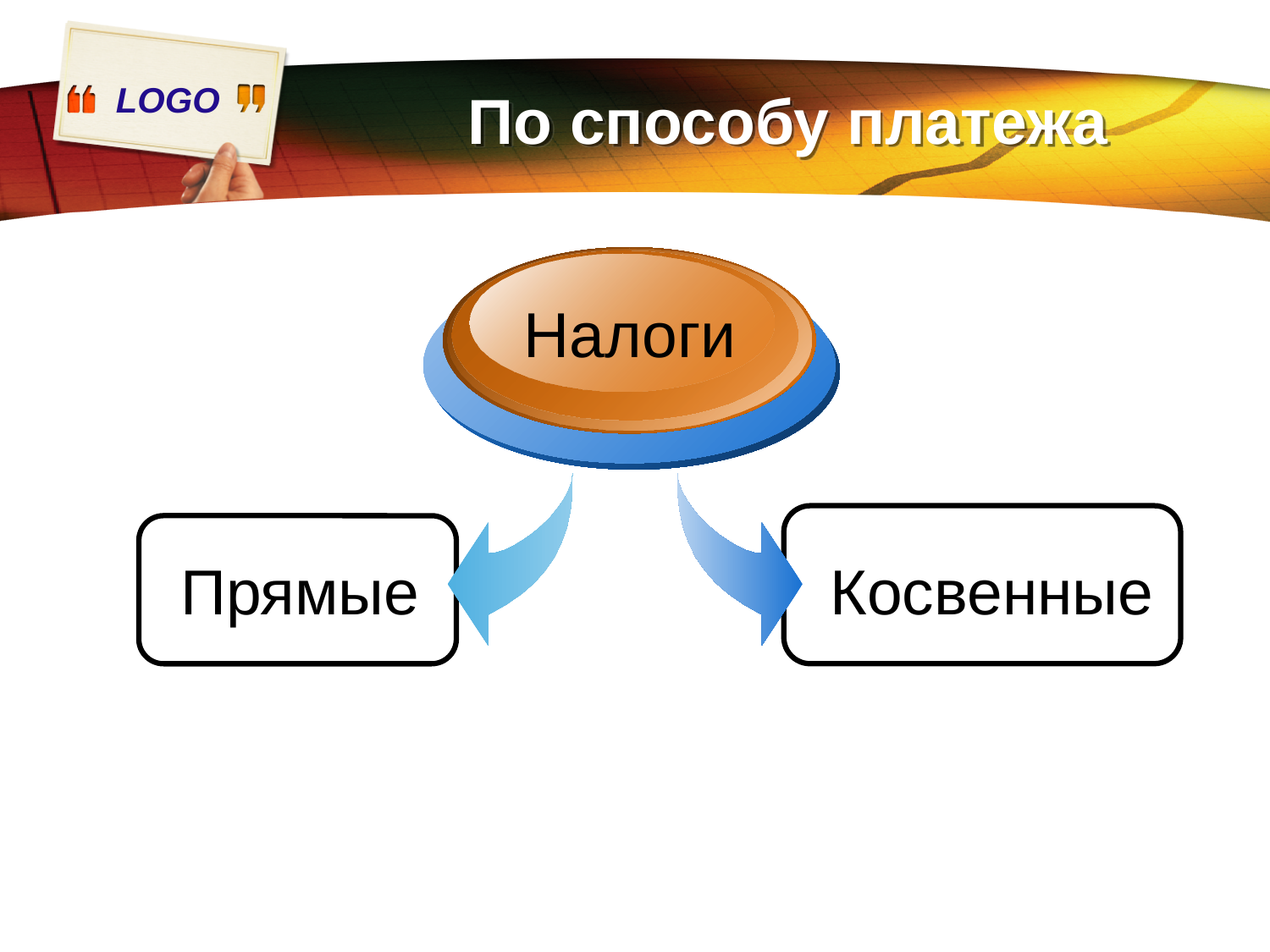

# По способу платежа

Налоги

Прямые
Косвенные